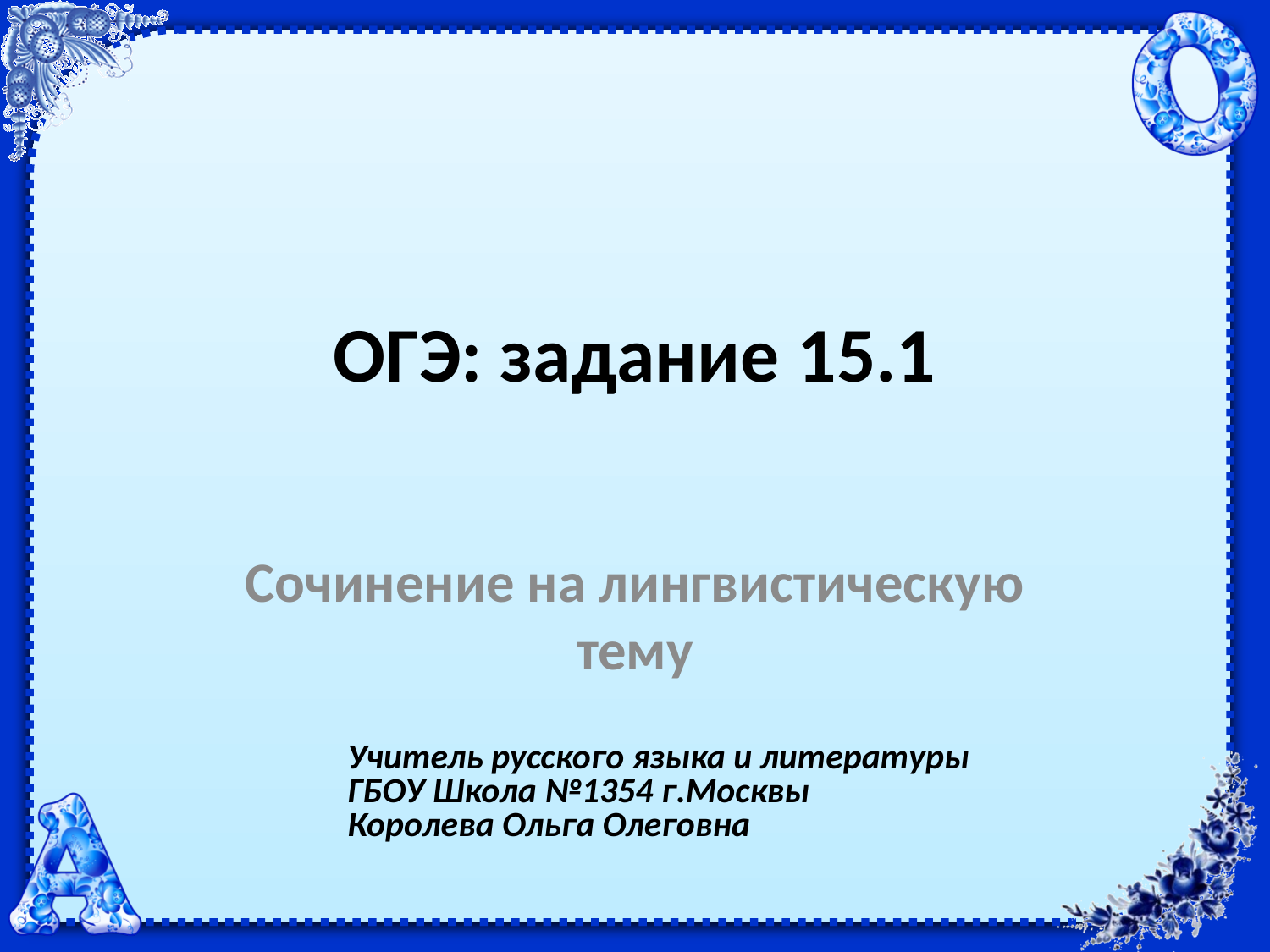

# ОГЭ: задание 15.1
Сочинение на лингвистическую тему

Учитель русского языка и литературы
ГБОУ Школа №1354 г.Москвы
Королева Ольга Олеговна